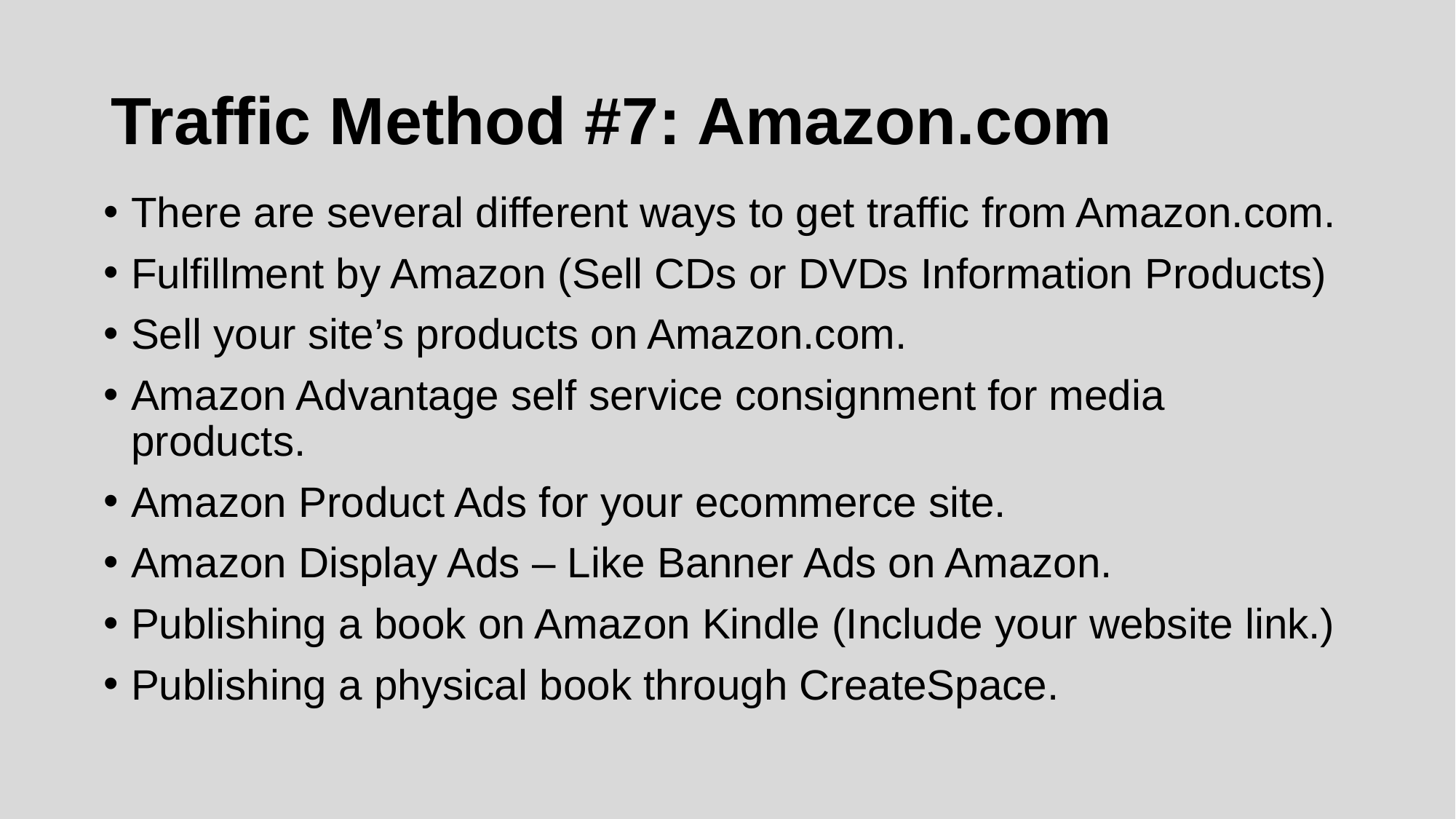

# Traffic Method #7: Amazon.com
There are several different ways to get traffic from Amazon.com.
Fulfillment by Amazon (Sell CDs or DVDs Information Products)
Sell your site’s products on Amazon.com.
Amazon Advantage self service consignment for media products.
Amazon Product Ads for your ecommerce site.
Amazon Display Ads – Like Banner Ads on Amazon.
Publishing a book on Amazon Kindle (Include your website link.)
Publishing a physical book through CreateSpace.